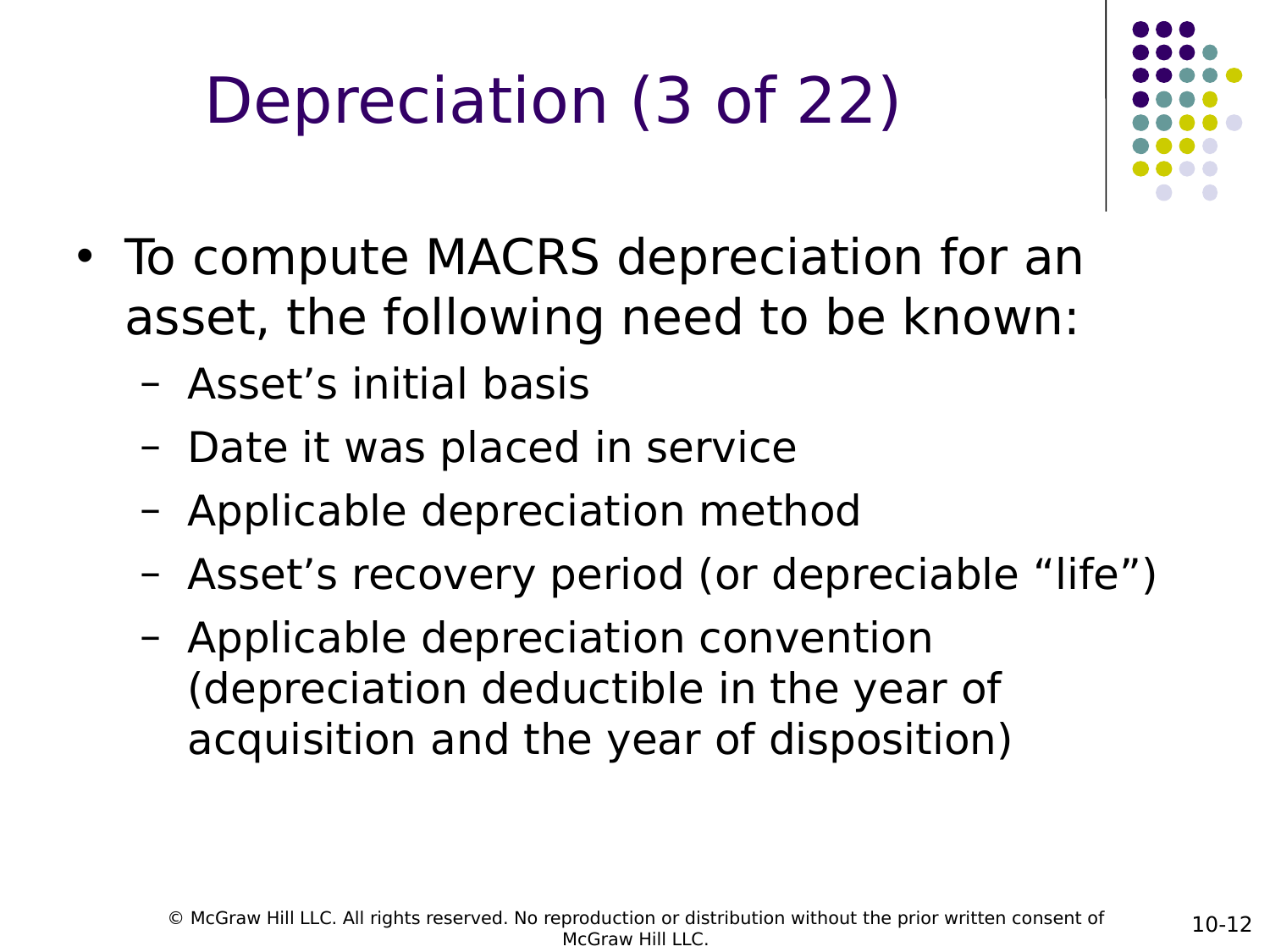

# Depreciation (3 of 22)
To compute MACRS depreciation for an asset, the following need to be known:
Asset’s initial basis
Date it was placed in service
Applicable depreciation method
Asset’s recovery period (or depreciable “life”)
Applicable depreciation convention (depreciation deductible in the year of acquisition and the year of disposition)
10-12